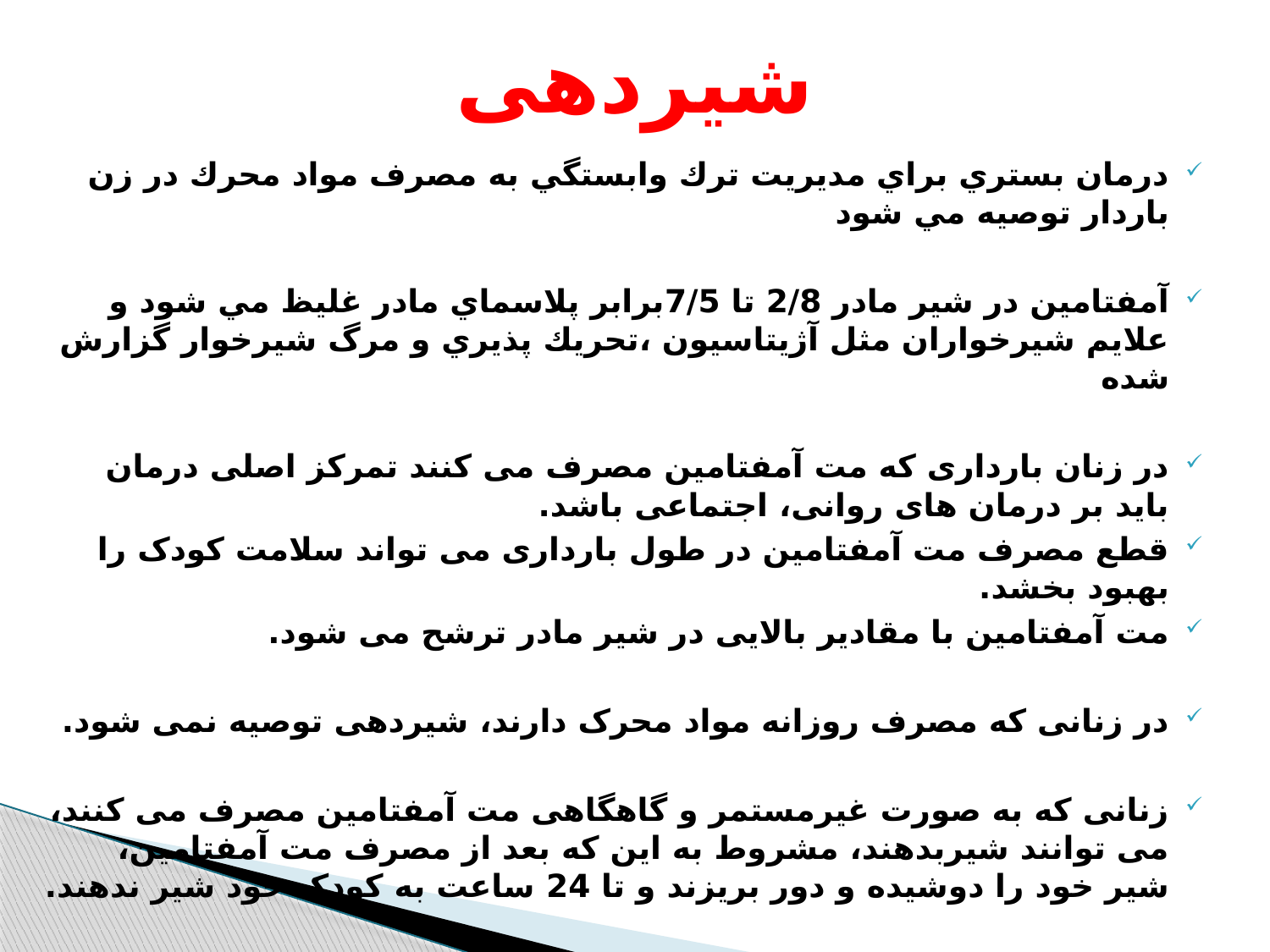

# شیردهی
درمان بستري براي مديريت ترك وابستگي به مصرف مواد محرك در زن باردار توصيه مي شود

آمفتامين در شير مادر 2/8 تا 7/5برابر پلاسماي مادر غليظ مي شود و علايم شيرخواران مثل آژيتاسيون ،تحريك پذيري و مرگ شيرخوار گزارش شده

در زنان بارداری که مت آمفتامین مصرف می کنند تمرکز اصلی درمان باید بر درمان های روانی، اجتماعی باشد.
قطع مصرف مت آمفتامین در طول بارداری می تواند سلامت کودک را بهبود بخشد.
مت آمفتامین با مقادیر بالایی در شیر مادر ترشح می شود.

در زنانی که مصرف روزانه مواد محرک دارند، شیردهی توصیه نمی شود.

زنانی که به صورت غیرمستمر و گاهگاهی مت آمفتامین مصرف می کنند، می توانند شیربدهند، مشروط به این که بعد از مصرف مت آمفتامین، شیر خود را دوشیده و دور بریزند و تا 24 ساعت به کودک خود شیر ندهند.